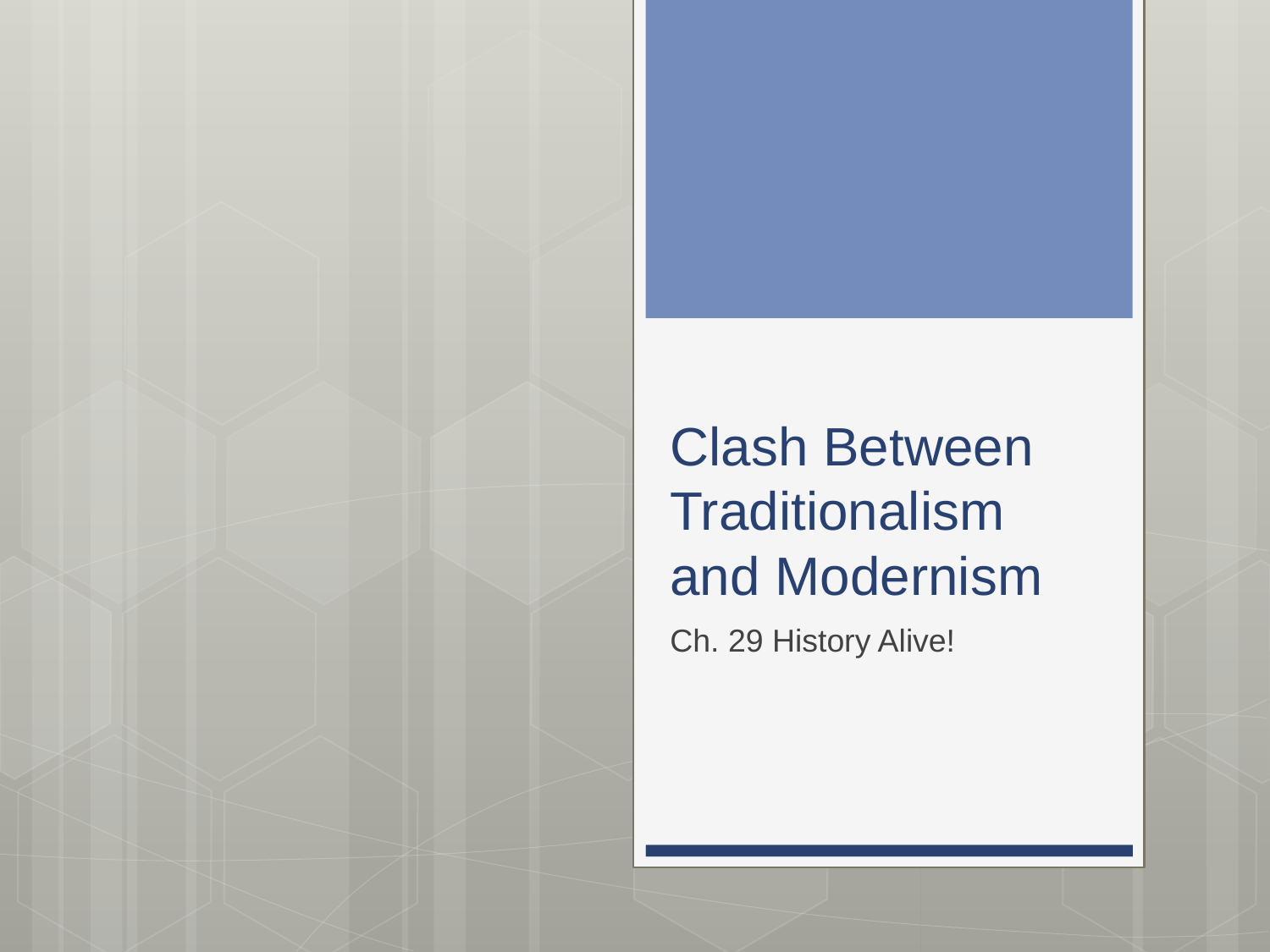

# Clash Between Traditionalism and Modernism
Ch. 29 History Alive!